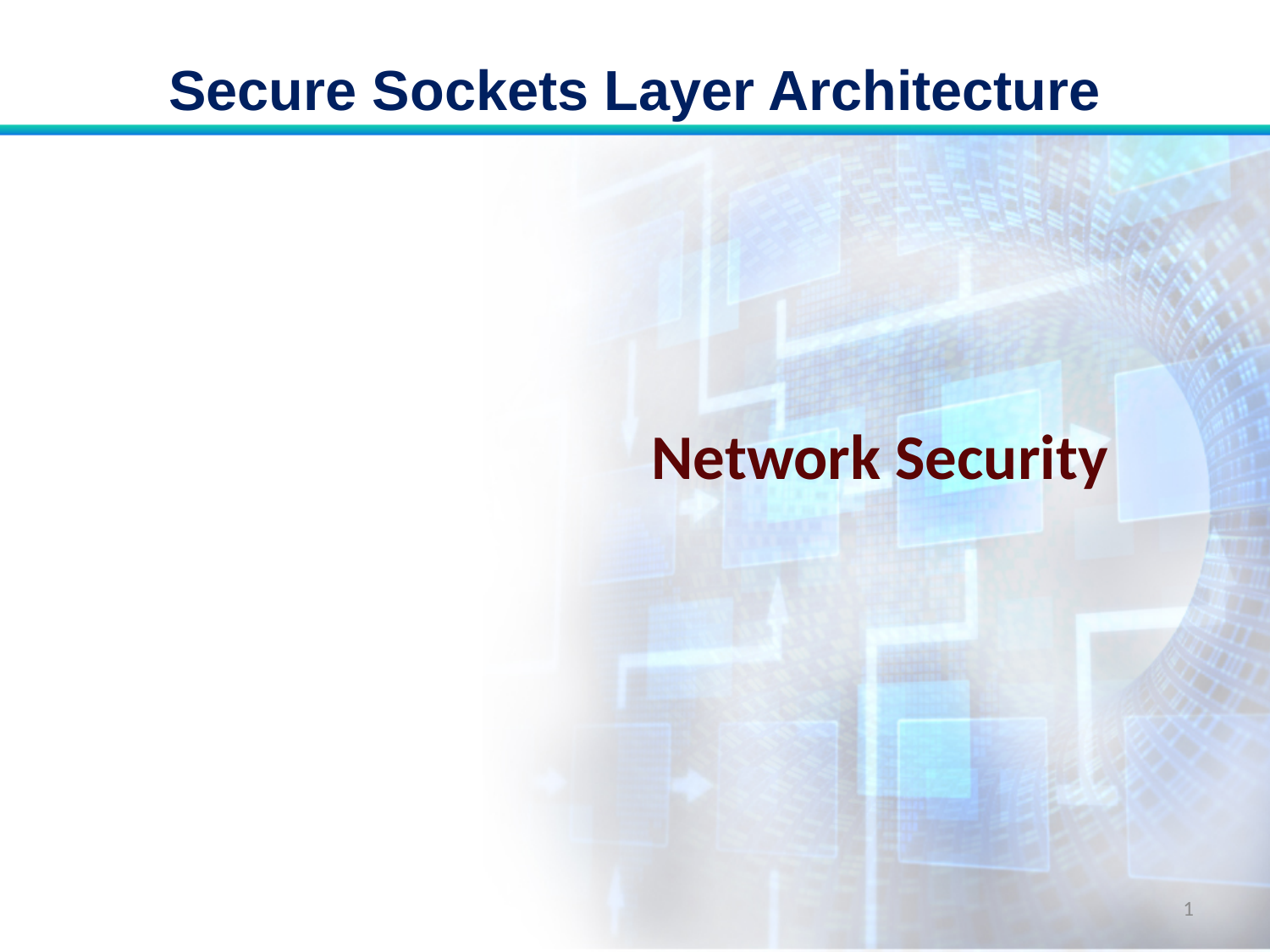

# Secure Sockets Layer Architecture
Network Security
1